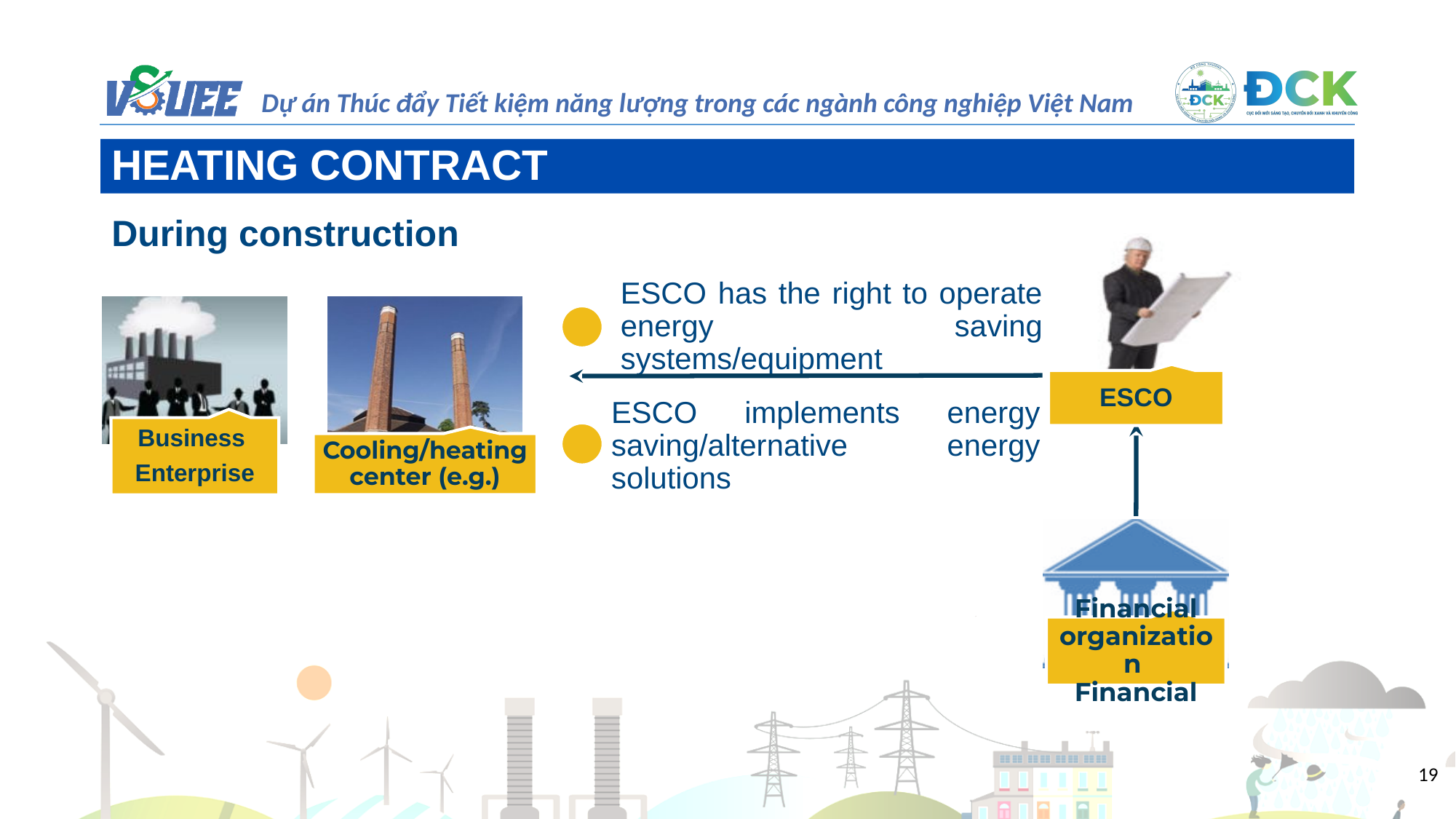

HEATING CONTRACT
During construction

ESCO

Business
Enterprise
ESCO has the right to operate energy saving systems/equipment

ESCO implements energy saving/alternative energy solutions

Financial organization
Financial

Cooling/heating center (e.g.)
19